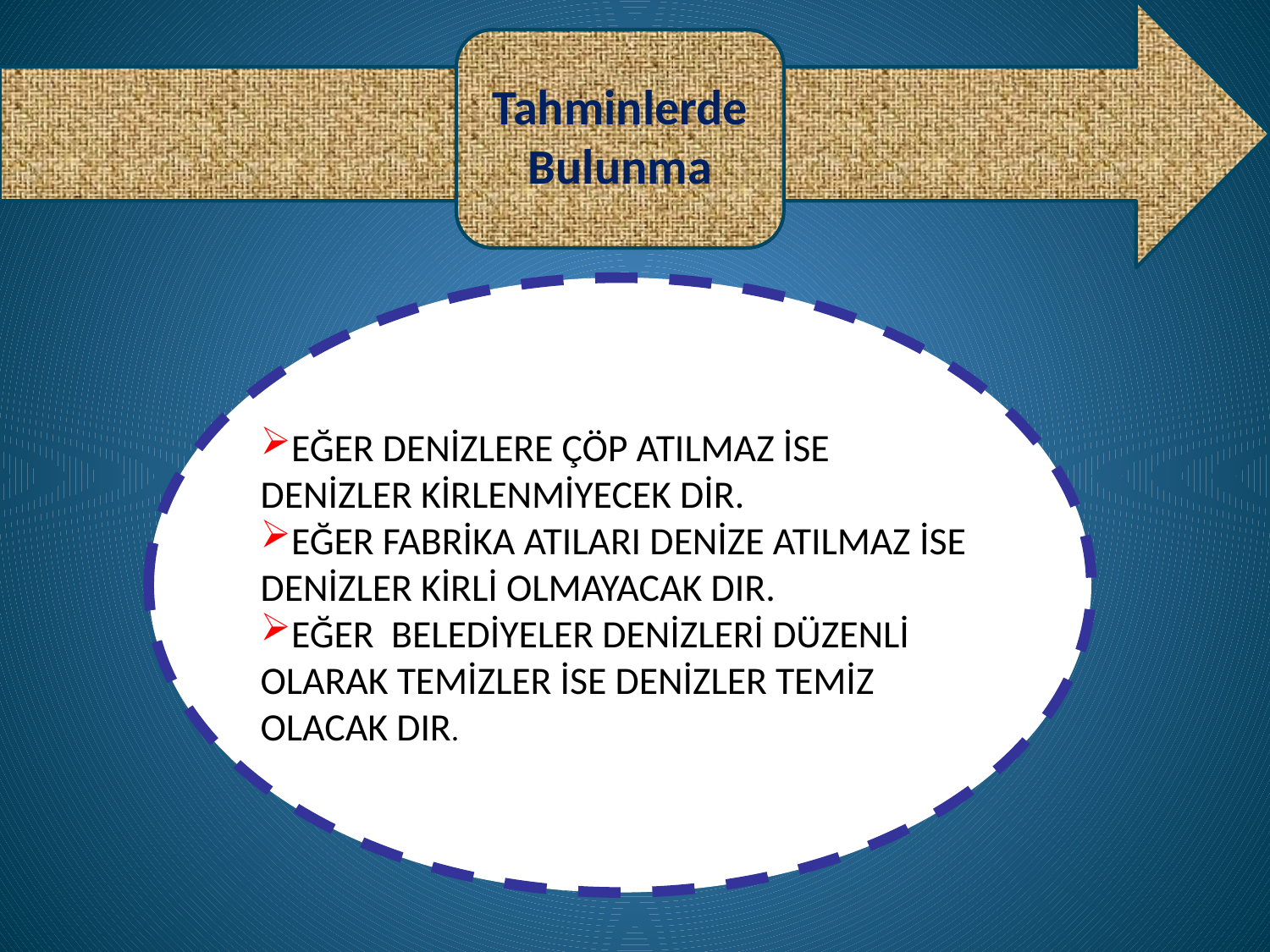

Tahminlerde Bulunma
PROBLEMİN BELİRLENMESİ

EĞER DENİZLERE ÇÖP ATILMAZ İSE DENİZLER KİRLENMİYECEK DİR.
EĞER FABRİKA ATILARI DENİZE ATILMAZ İSE DENİZLER KİRLİ OLMAYACAK DIR.
EĞER  BELEDİYELER DENİZLERİ DÜZENLİ OLARAK TEMİZLER İSE DENİZLER TEMİZ OLACAK DIR.